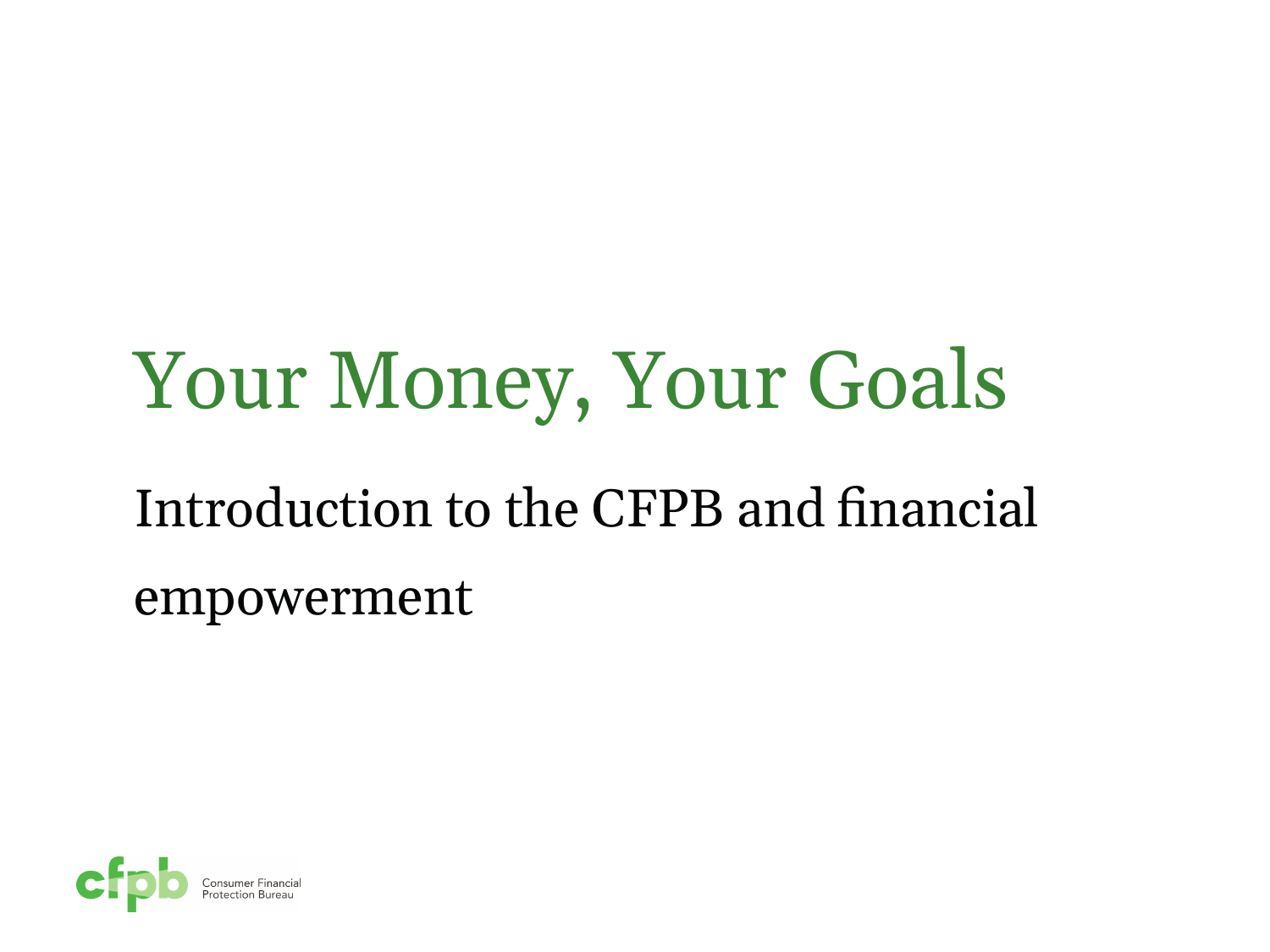

# Your Money, Your Goals
Introduction to the CFPB and financial empowerment